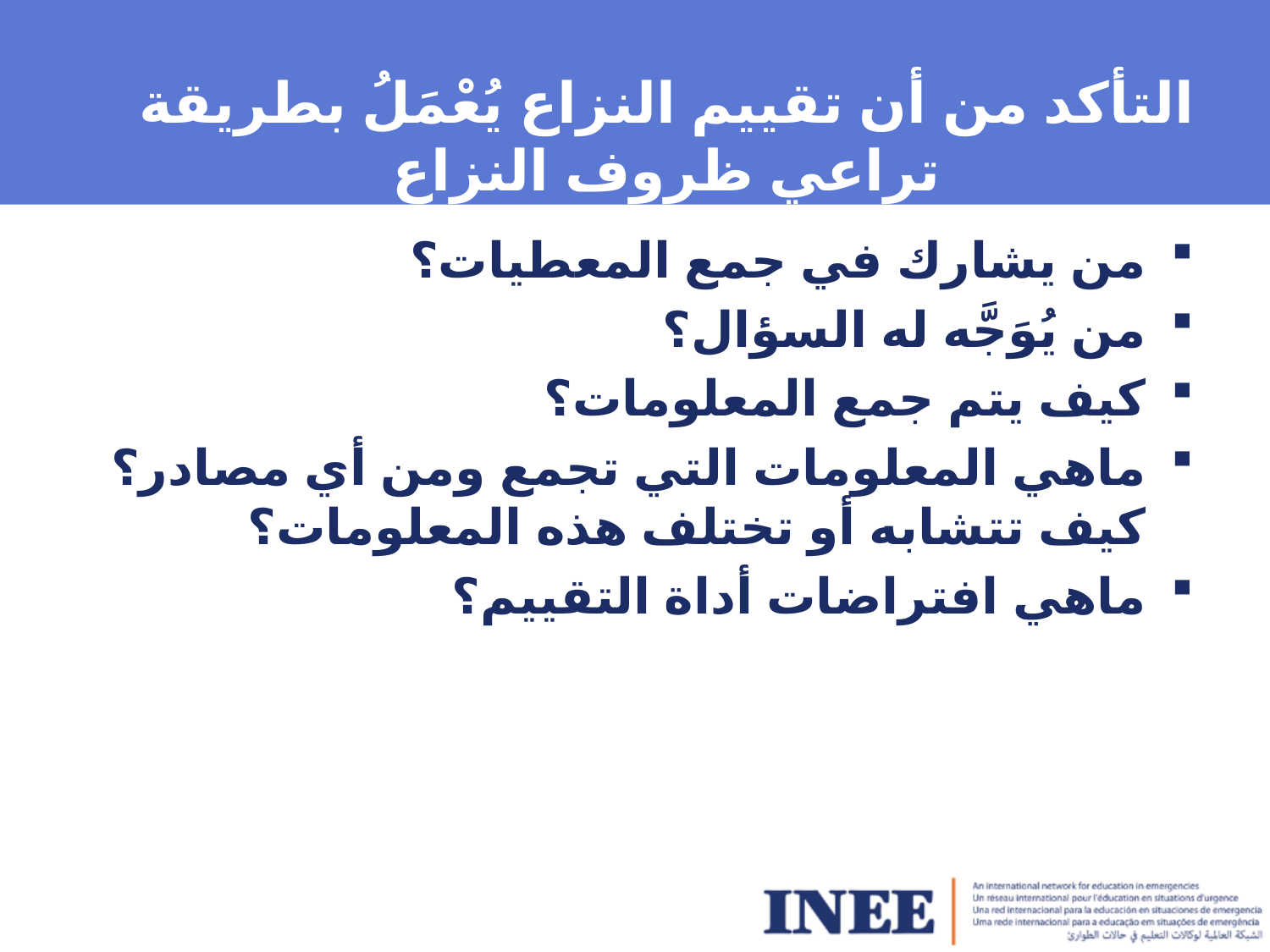

# التأكد من أن تقييم النزاع يُعْمَلُ بطريقة تراعي ظروف النزاع
من يشارك في جمع المعطيات؟
من يُوَجَّه له السؤال؟
كيف يتم جمع المعلومات؟
ماهي المعلومات التي تجمع ومن أي مصادر؟ كيف تتشابه أو تختلف هذه المعلومات؟
ماهي افتراضات أداة التقييم؟